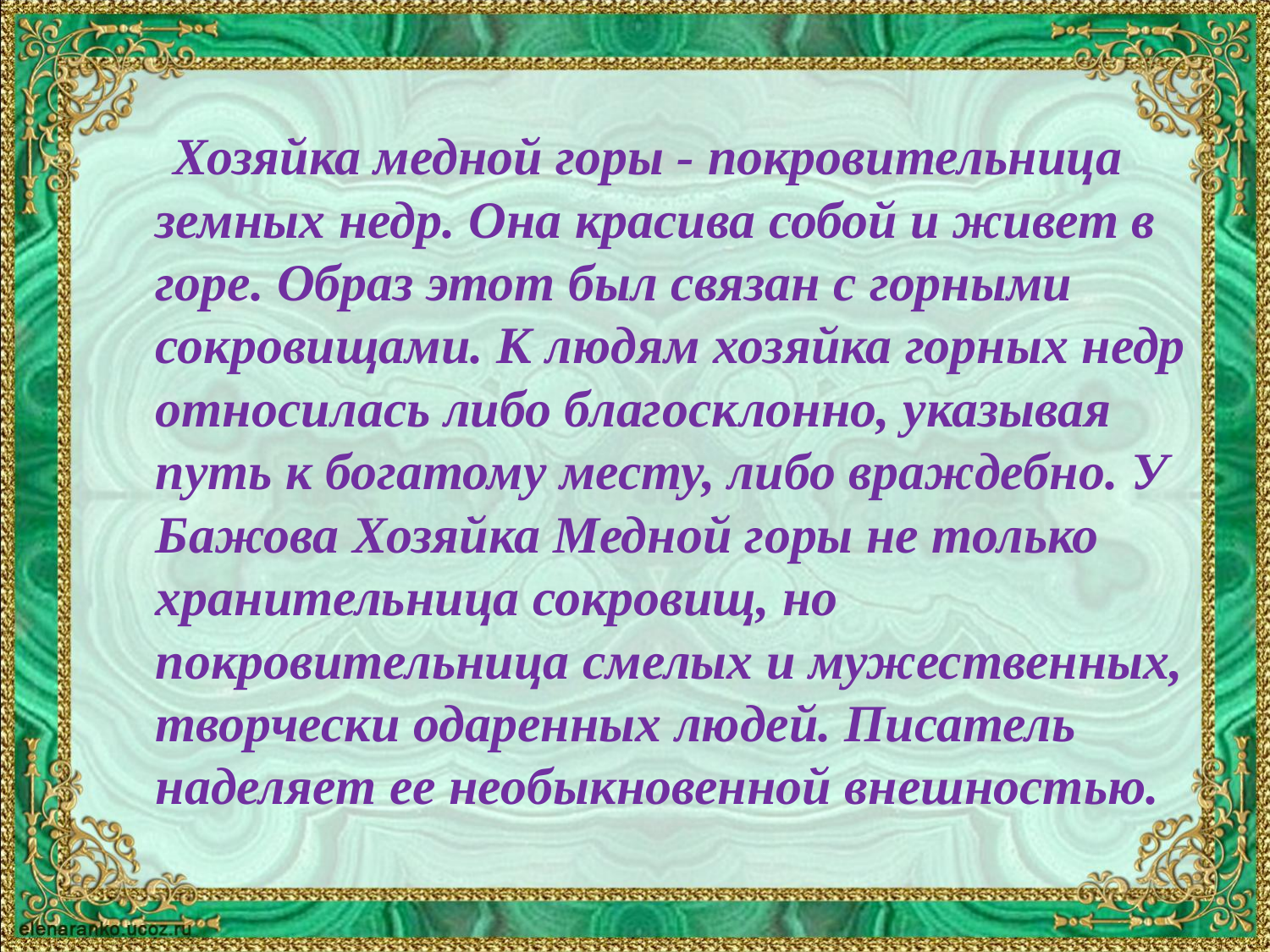

Хозяйка медной горы - покровительница земных недр. Она красива собой и живет в горе. Образ этот был связан с горными сокровищами. К людям хозяйка горных недр относилась либо благосклонно, указывая путь к богатому месту, либо враждебно. У Бажова Хозяйка Медной горы не только хранительница сокровищ, но покровительница смелых и мужественных, творчески одаренных людей. Писатель наделяет ее необыкновенной внешностью.